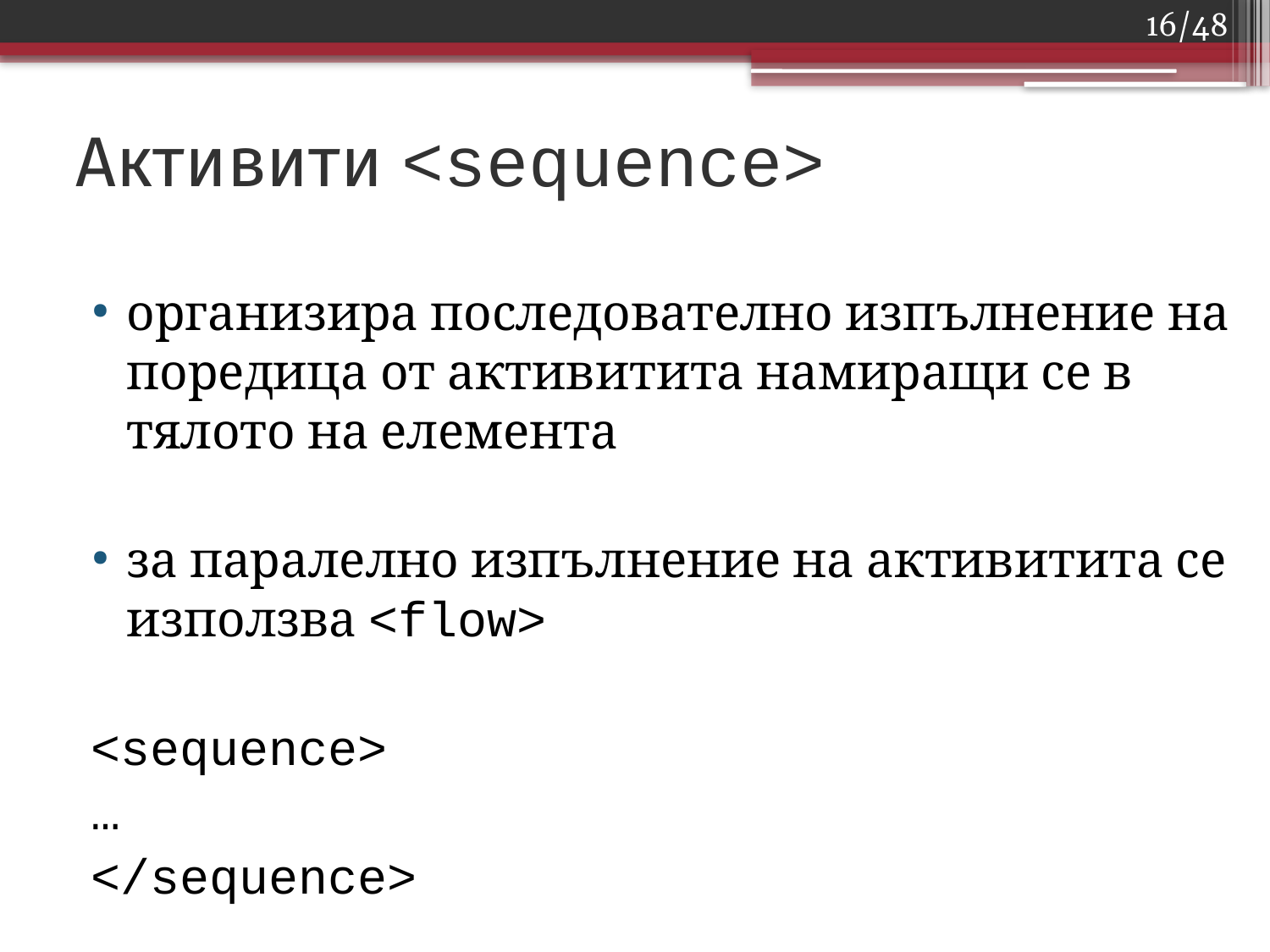

16/48
# Активити <sequence>
организира последователно изпълнение на поредица от активитита намиращи се в тялото на елемента

за паралелно изпълнение на активитита се използва <flow>

<sequence>
…
</sequence>